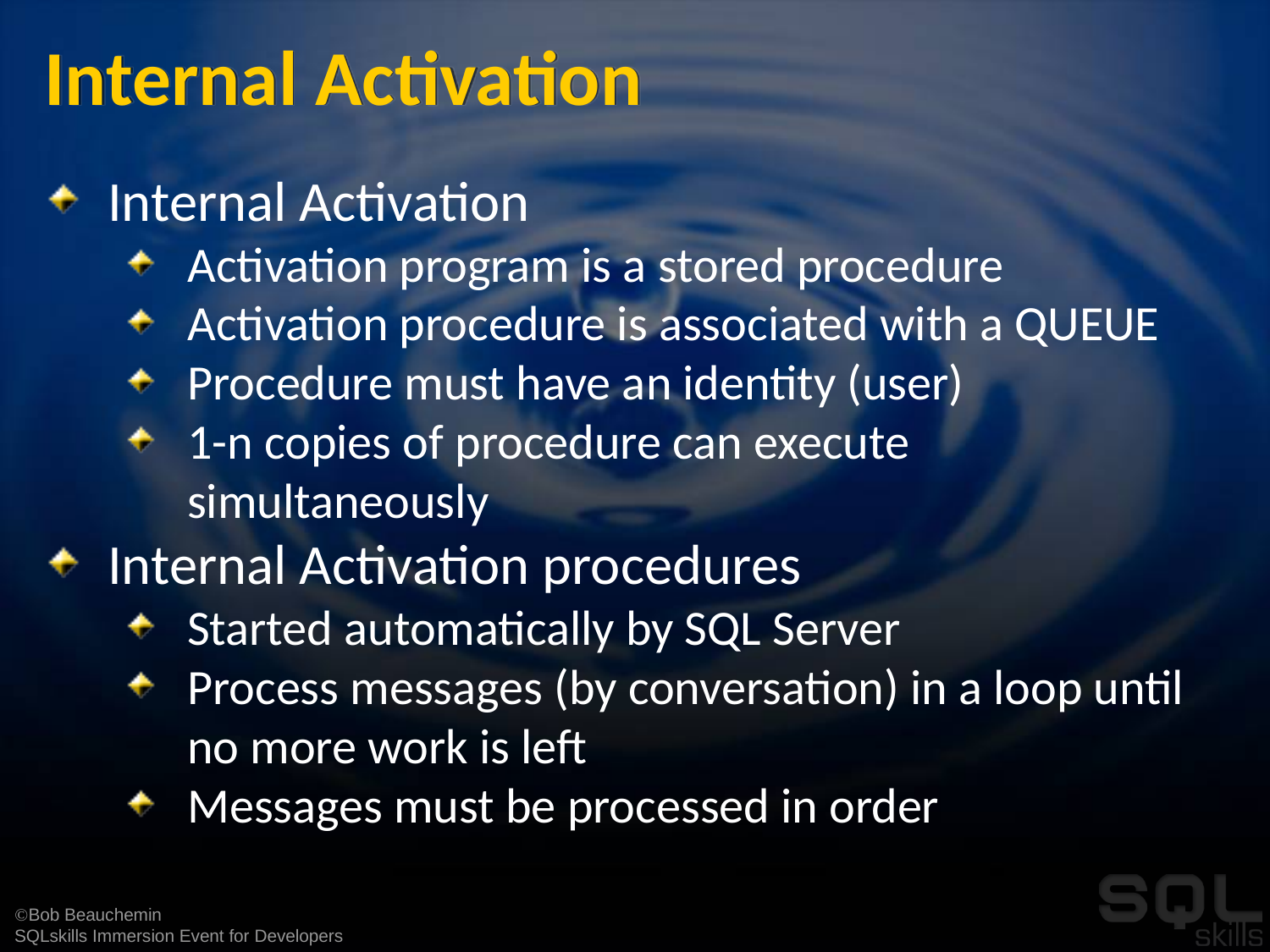

# Internal Activation
Internal Activation
Activation program is a stored procedure
Activation procedure is associated with a QUEUE
Procedure must have an identity (user)
1-n copies of procedure can execute simultaneously
Internal Activation procedures
Started automatically by SQL Server
Process messages (by conversation) in a loop until no more work is left
Messages must be processed in order